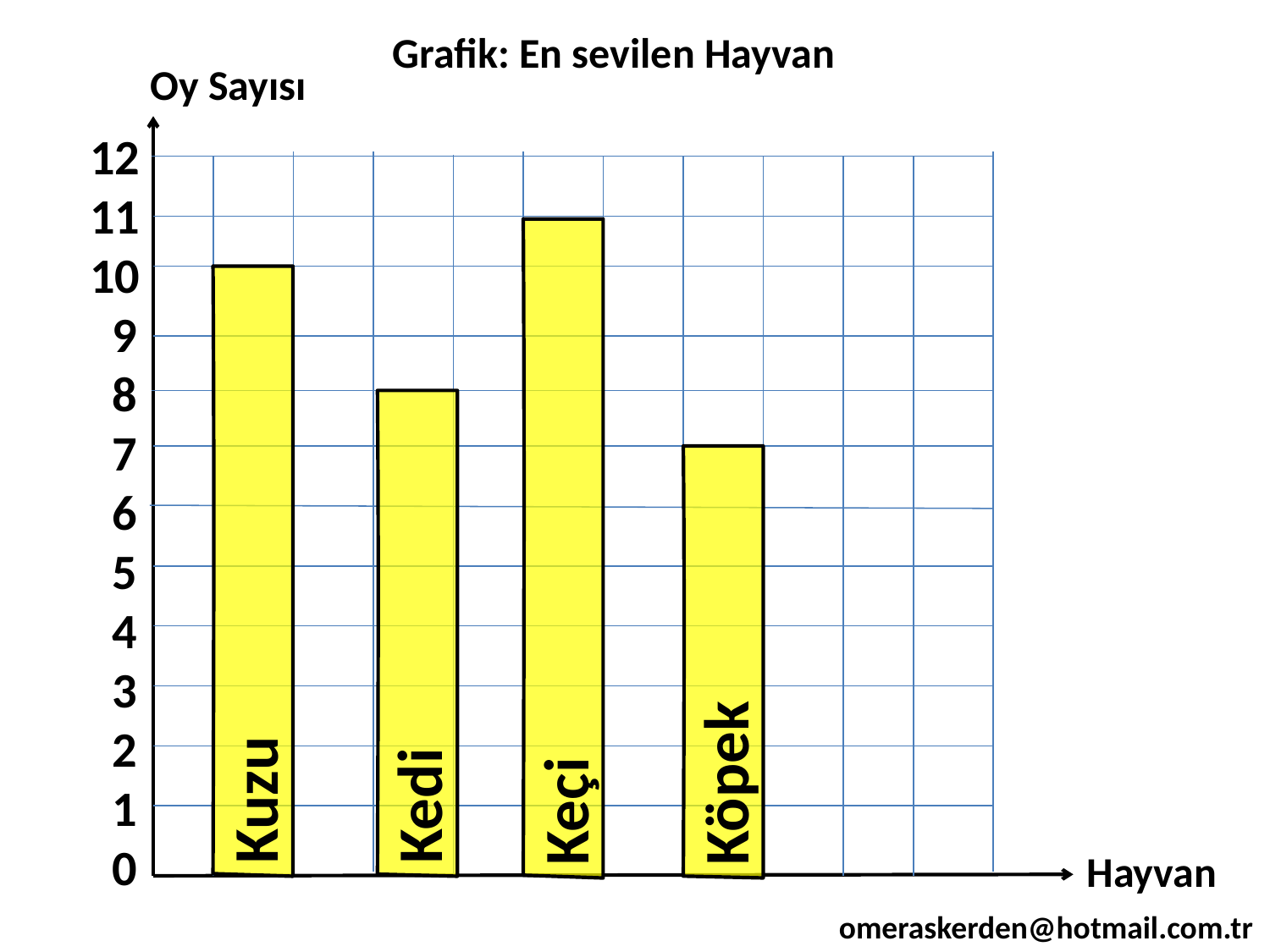

Grafik: En sevilen Hayvan
Oy Sayısı
12
11
10
  9
  8
  7
  6
  5
  4
  3
  2
  1
  0
Keçi
Kuzu
Kedi
Köpek
Hayvan
omeraskerden@hotmail.com.tr